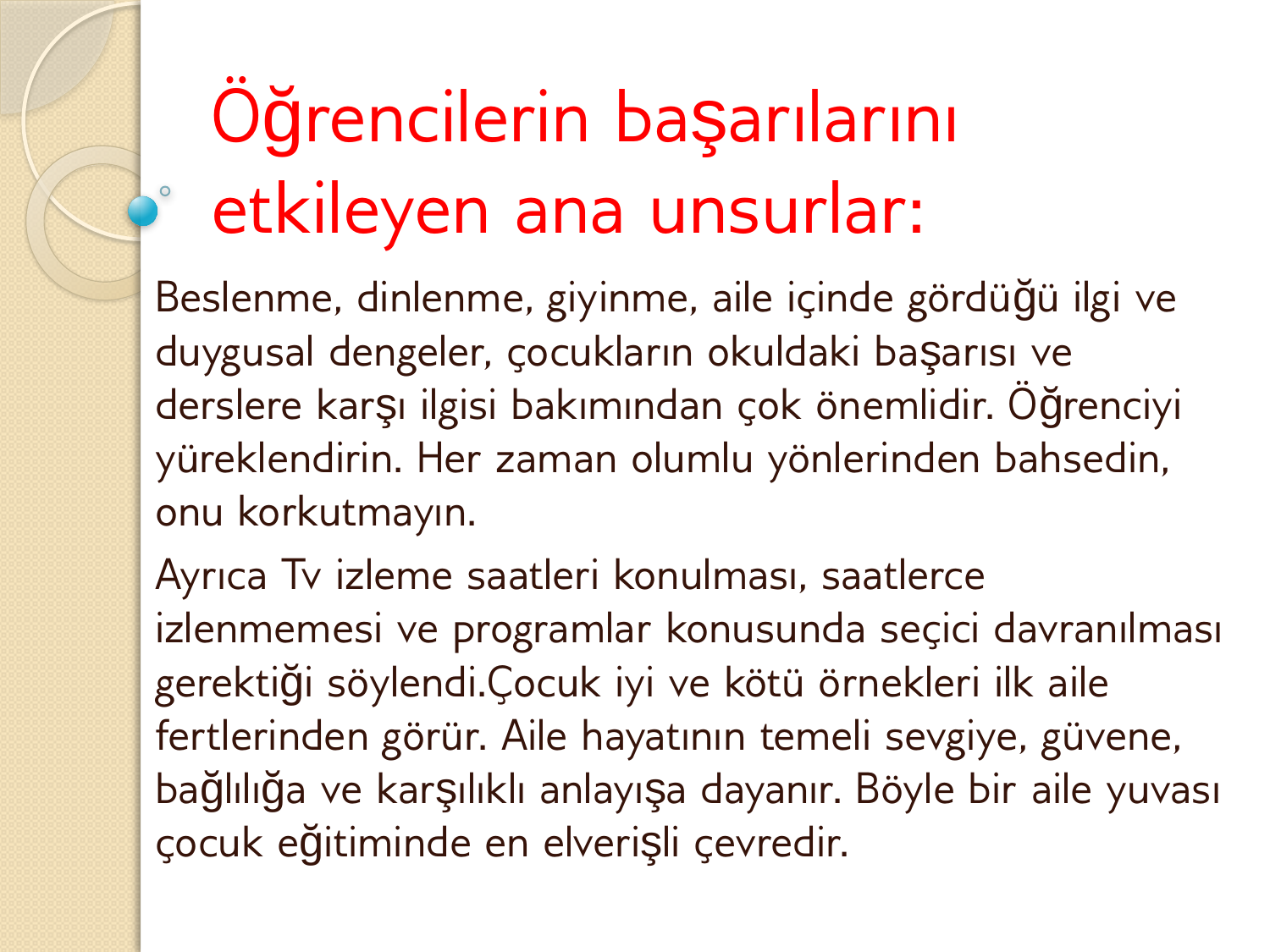

# Öğrencilerin başarılarını etkileyen ana unsurlar:
Beslenme, dinlenme, giyinme, aile içinde gördüğü ilgi ve duygusal dengeler, çocukların okuldaki başarısı ve derslere karşı ilgisi bakımından çok önemlidir. Öğrenciyi yüreklendirin. Her zaman olumlu yönlerinden bahsedin, onu korkutmayın.
Ayrıca Tv izleme saatleri konulması, saatlerce izlenmemesi ve programlar konusunda seçici davranılması gerektiği söylendi.Çocuk iyi ve kötü örnekleri ilk aile fertlerinden görür. Aile hayatının temeli sevgiye, güvene, bağlılığa ve karşılıklı anlayışa dayanır. Böyle bir aile yuvası çocuk eğitiminde en elverişli çevredir.